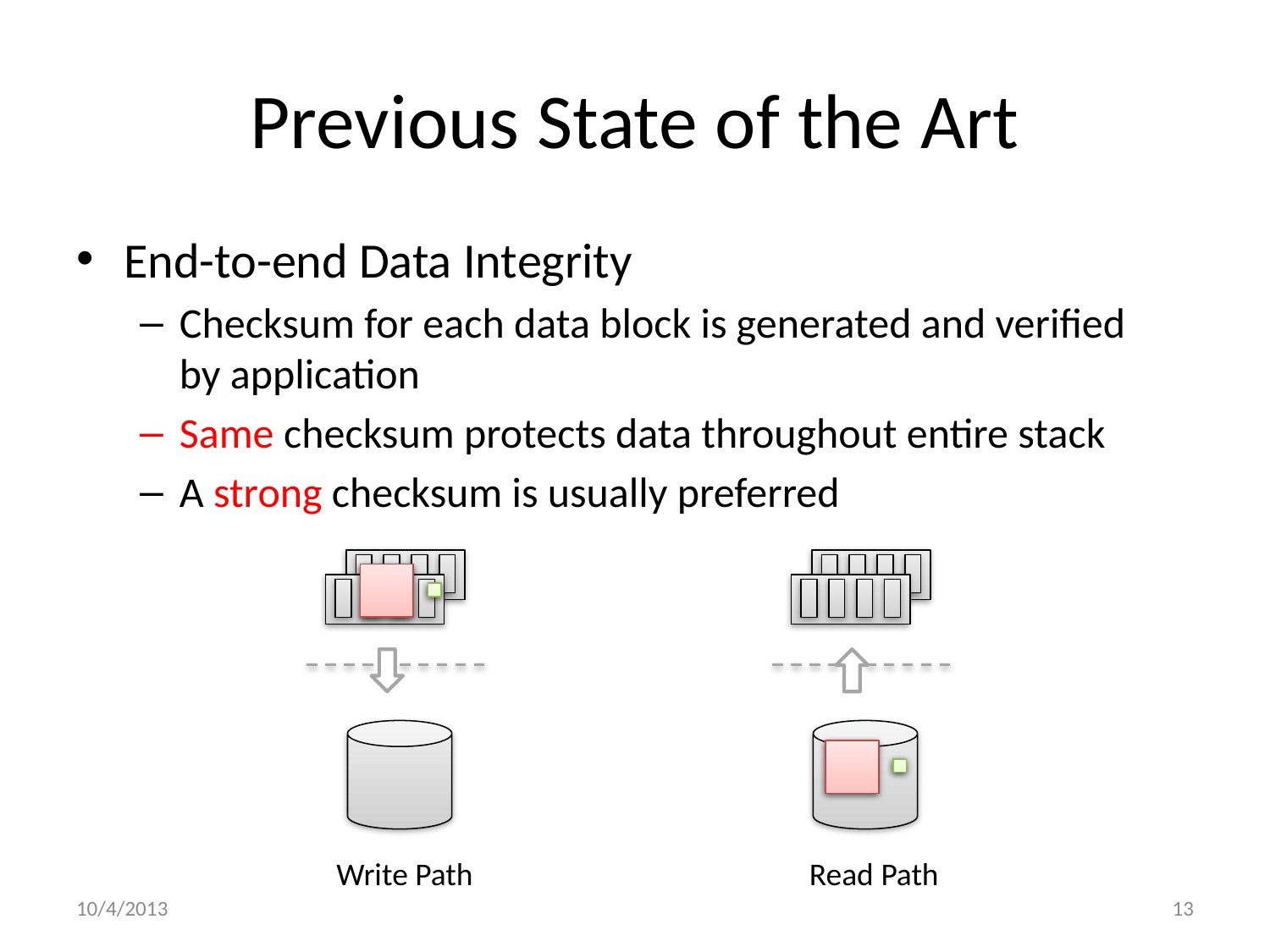

# Previous State of the Art
End-to-end Data Integrity
Checksum for each data block is generated and verified    by application
Same checksum protects data throughout entire stack
A strong checksum is usually preferred

Write Path
Read Path
10/4/2013
13